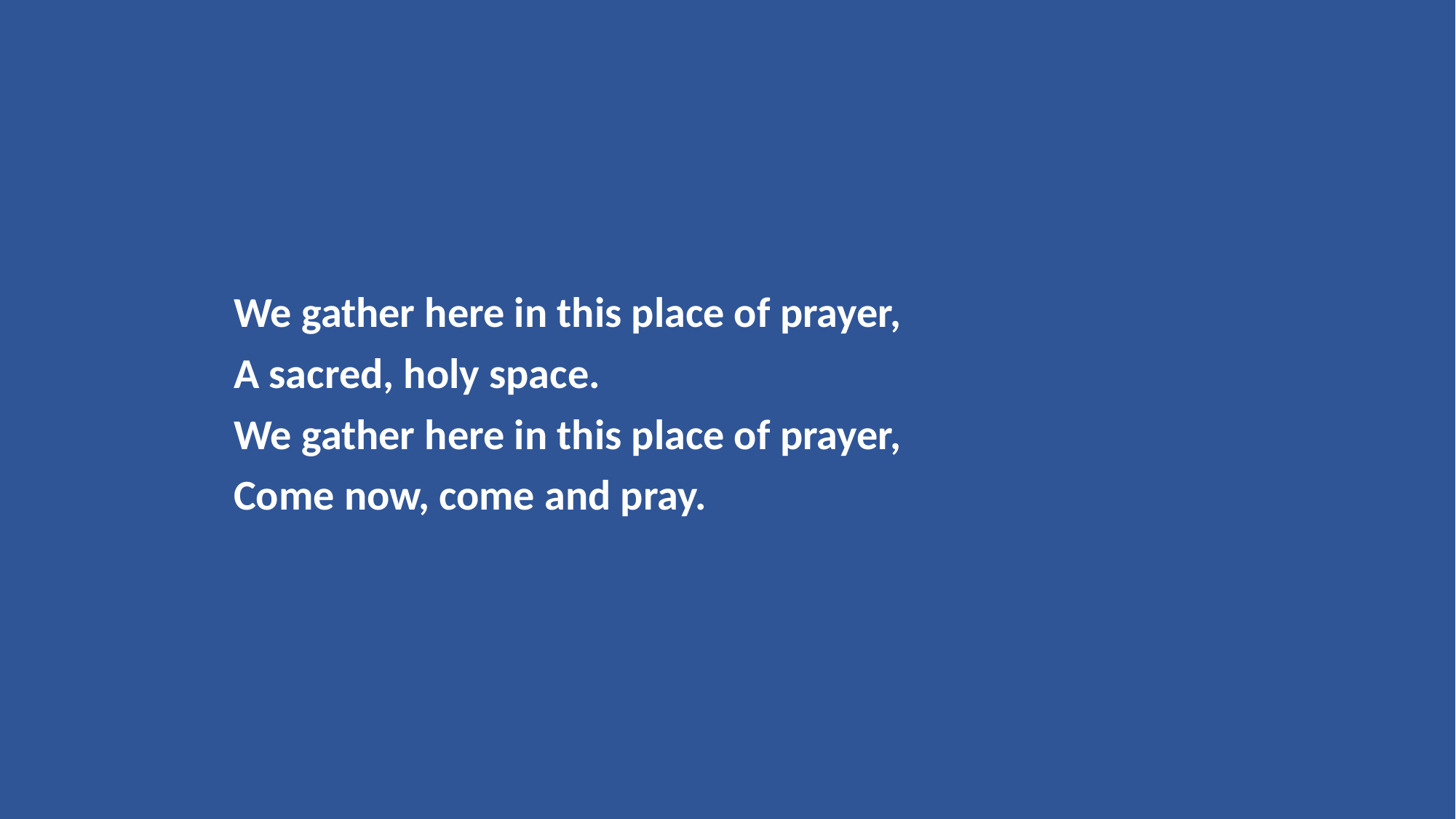

We gather here in this place of prayer,
A sacred, holy space.
We gather here in this place of prayer,
Come now, come and pray.